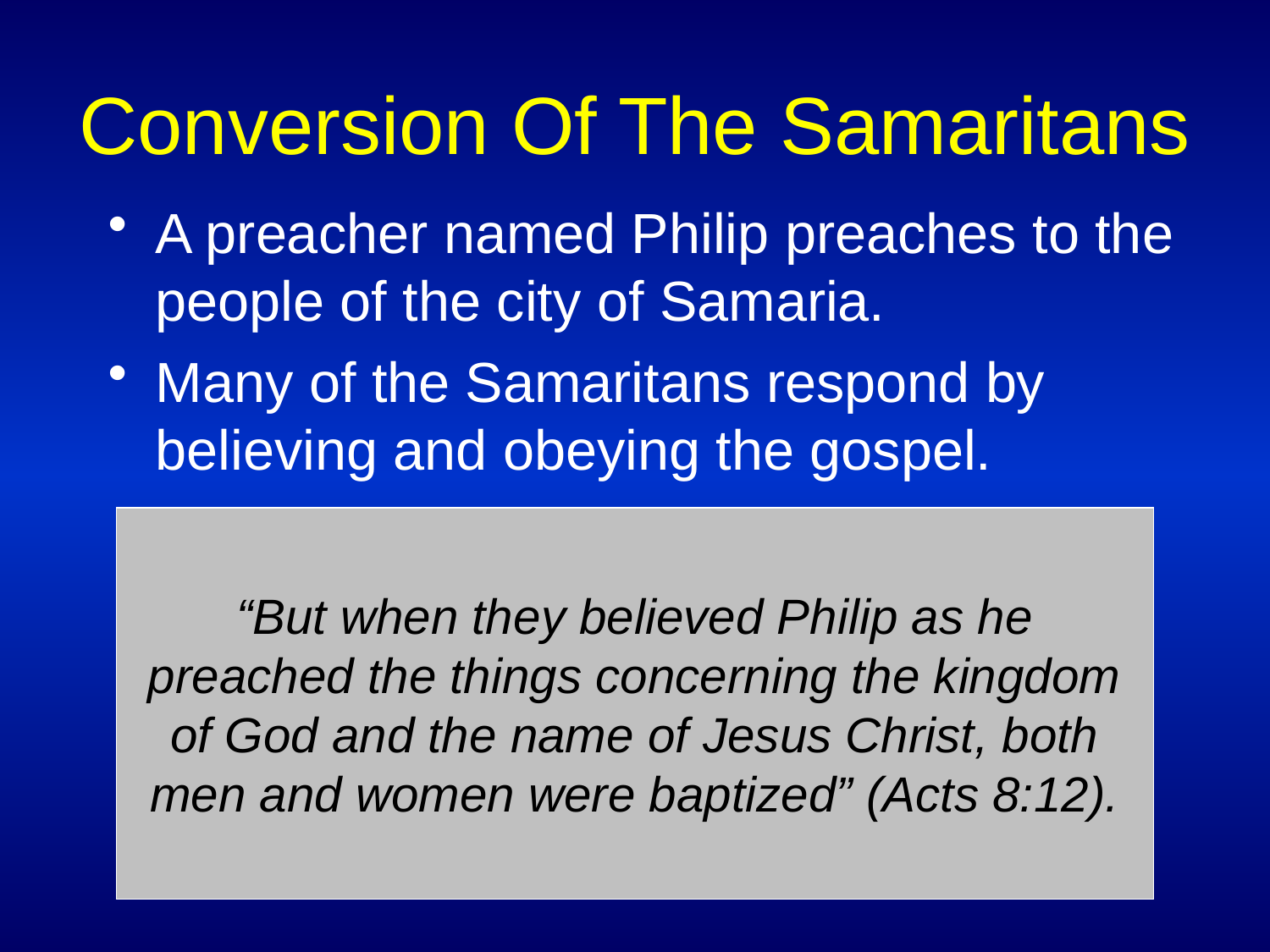

# Conversion Of The Samaritans
A preacher named Philip preaches to the people of the city of Samaria.
Many of the Samaritans respond by believing and obeying the gospel.
“But when they believed Philip as he preached the things concerning the kingdom of God and the name of Jesus Christ, both men and women were baptized” (Acts 8:12).